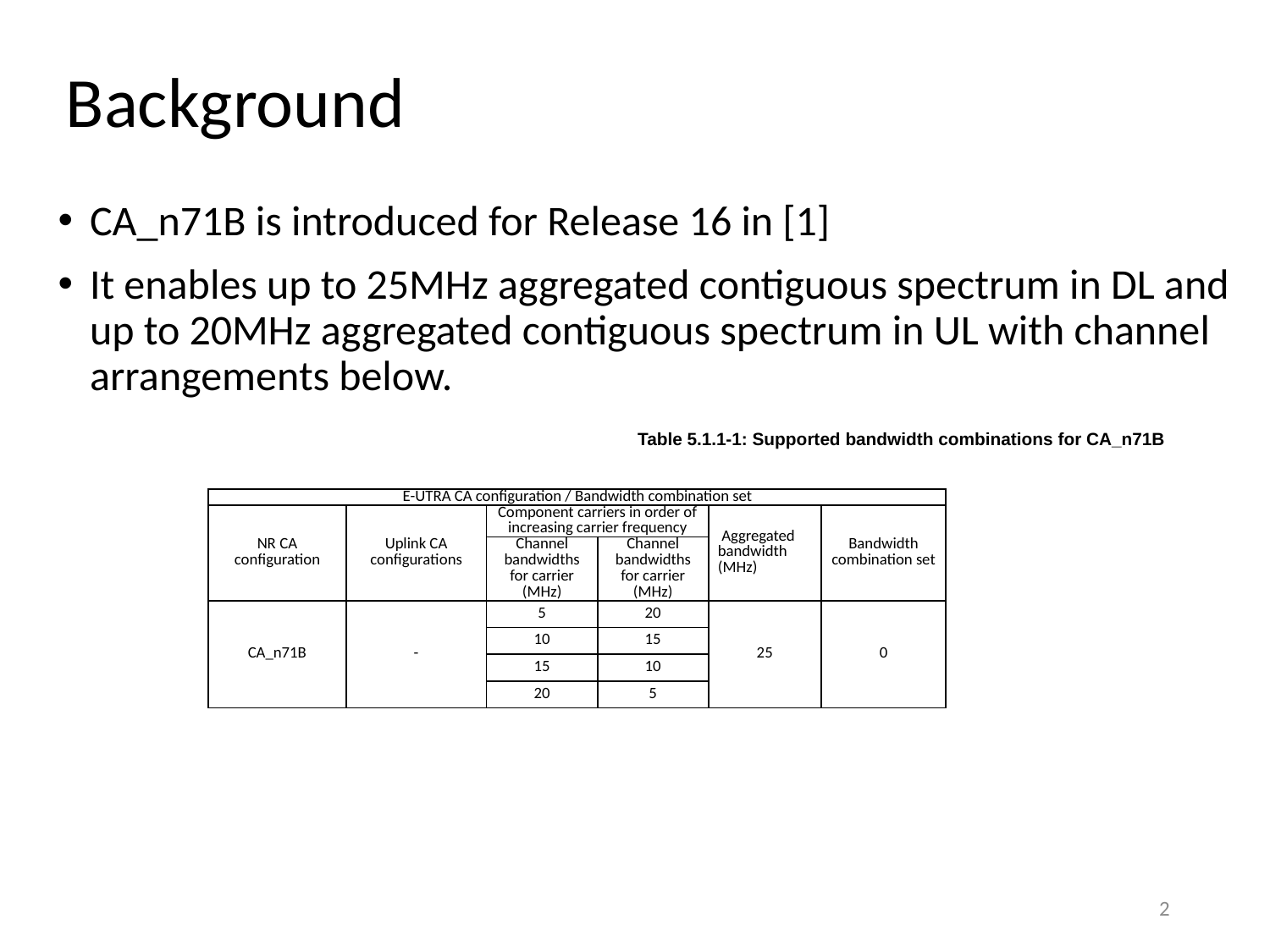

# Background
CA_n71B is introduced for Release 16 in [1]
It enables up to 25MHz aggregated contiguous spectrum in DL and up to 20MHz aggregated contiguous spectrum in UL with channel arrangements below.
Table 5.1.1-1: Supported bandwidth combinations for CA_n71B

| E-UTRA CA configuration / Bandwidth combination set |  |  |  |  |  |
| --- | --- | --- | --- | --- | --- |
| NR CA configuration | Uplink CA configurations | Component carriers in order of increasing carrier frequency |  | Aggregated bandwidth (MHz) | Bandwidth combination set |
|  |  | Channel bandwidths for carrier (MHz) | Channel bandwidths for carrier (MHz) |  |  |
| CA\_n71B | - | 5 | 20 | 25 | 0 |
|  |  | 10 | 15 |  |  |
|  |  | 15 | 10 |  |  |
|  |  | 20 | 5 |  |  |
2